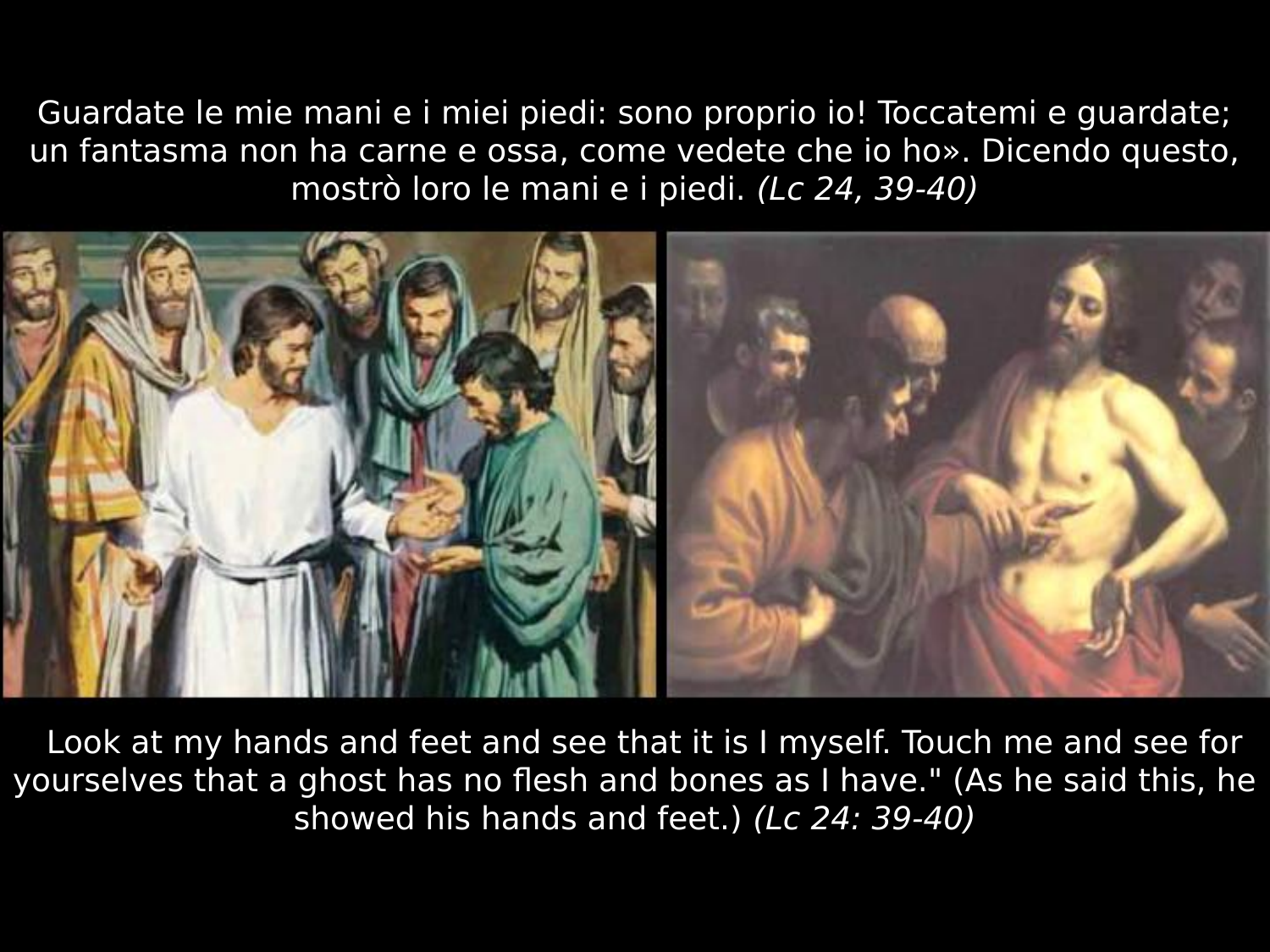

Guardate le mie mani e i miei piedi: sono proprio io! Toccatemi e guardate; un fantasma non ha carne e ossa, come vedete che io ho». Dicendo questo, mostrò loro le mani e i piedi. (Lc 24, 39-40)
  Look at my hands and feet and see that it is I myself. Touch me and see for yourselves that a ghost has no flesh and bones as I have." (As he said this, he showed his hands and feet.) (Lc 24: 39-40)